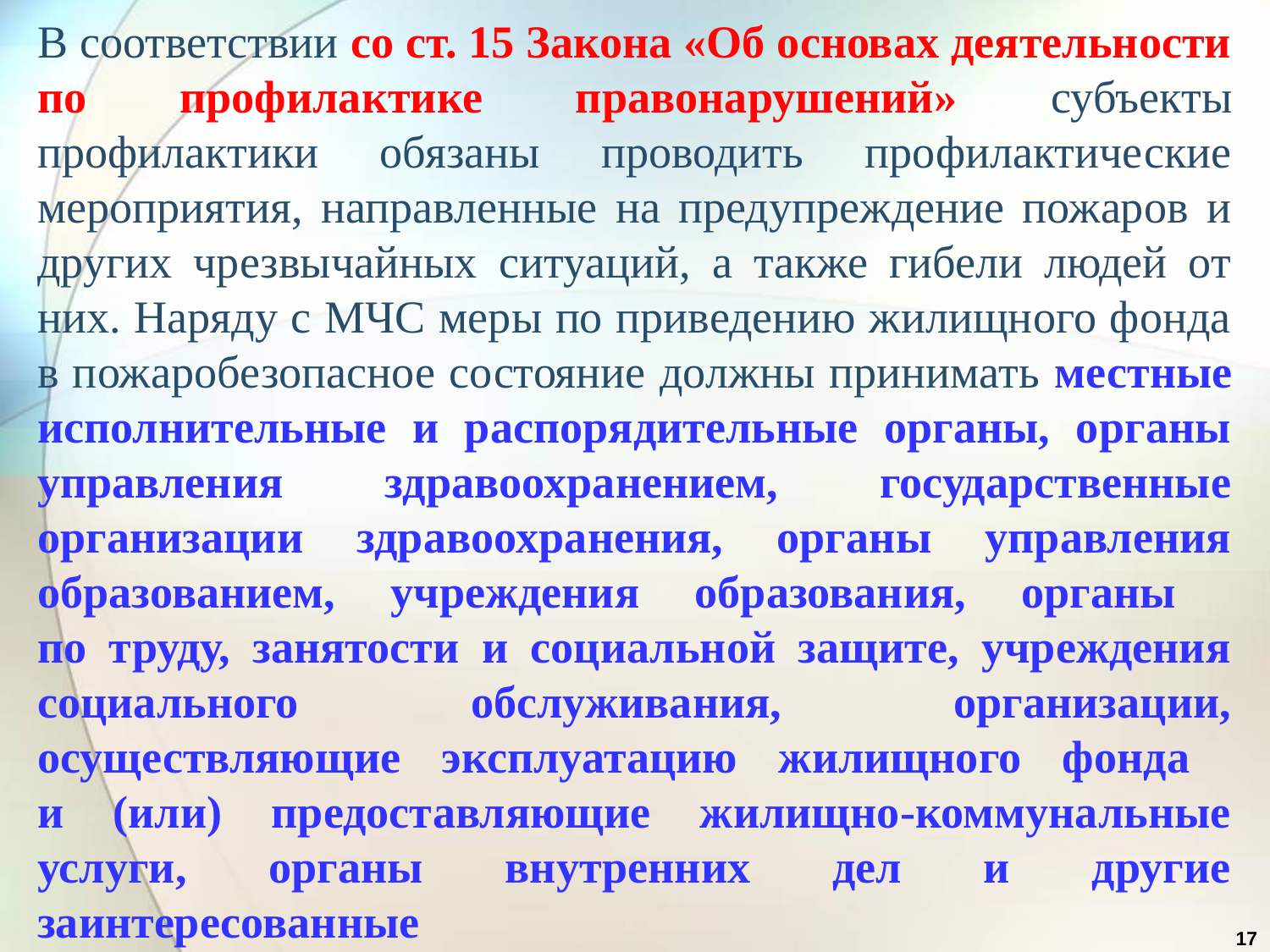

В соответствии со ст. 15 Закона «Об основах деятельности по профилактике правонарушений» субъекты профилактики обязаны проводить профилактические мероприятия, направленные на предупреждение пожаров и других чрезвычайных ситуаций, а также гибели людей от них. Наряду с МЧС меры по приведению жилищного фонда в пожаробезопасное состояние должны принимать местные исполнительные и распорядительные органы, органы управления здравоохранением, государственные организации здравоохранения, органы управления образованием, учреждения образования, органы
по труду, занятости и социальной защите, учреждения социального обслуживания, организации, осуществляющие эксплуатацию жилищного фонда
и (или) предоставляющие жилищно-коммунальные услуги, органы внутренних дел и другие заинтересованные
17